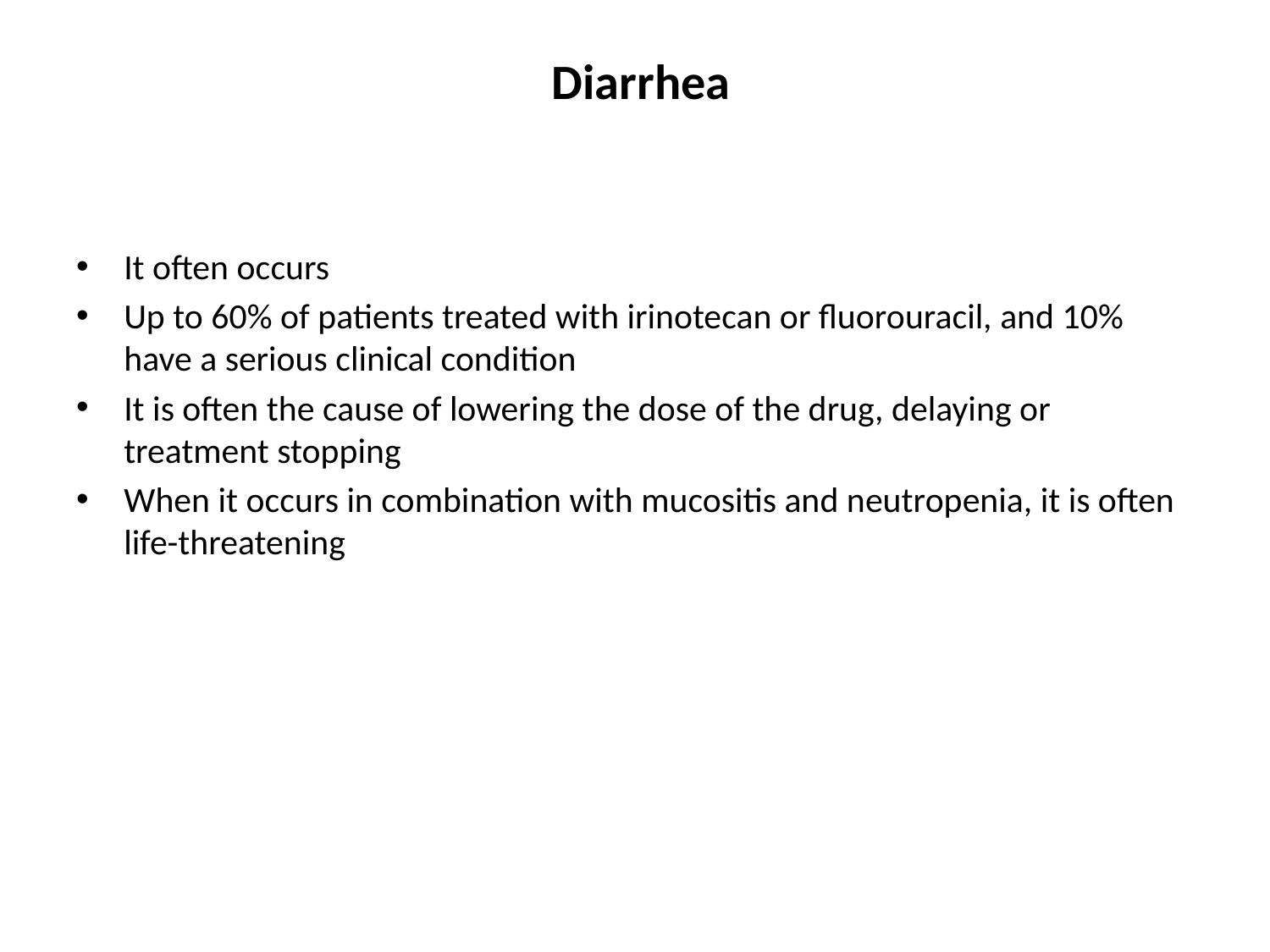

# Diarrhea
It often occurs
Up to 60% of patients treated with irinotecan or fluorouracil, and 10% have a serious clinical condition
It is often the cause of lowering the dose of the drug, delaying or treatment stopping
When it occurs in combination with mucositis and neutropenia, it is often life-threatening